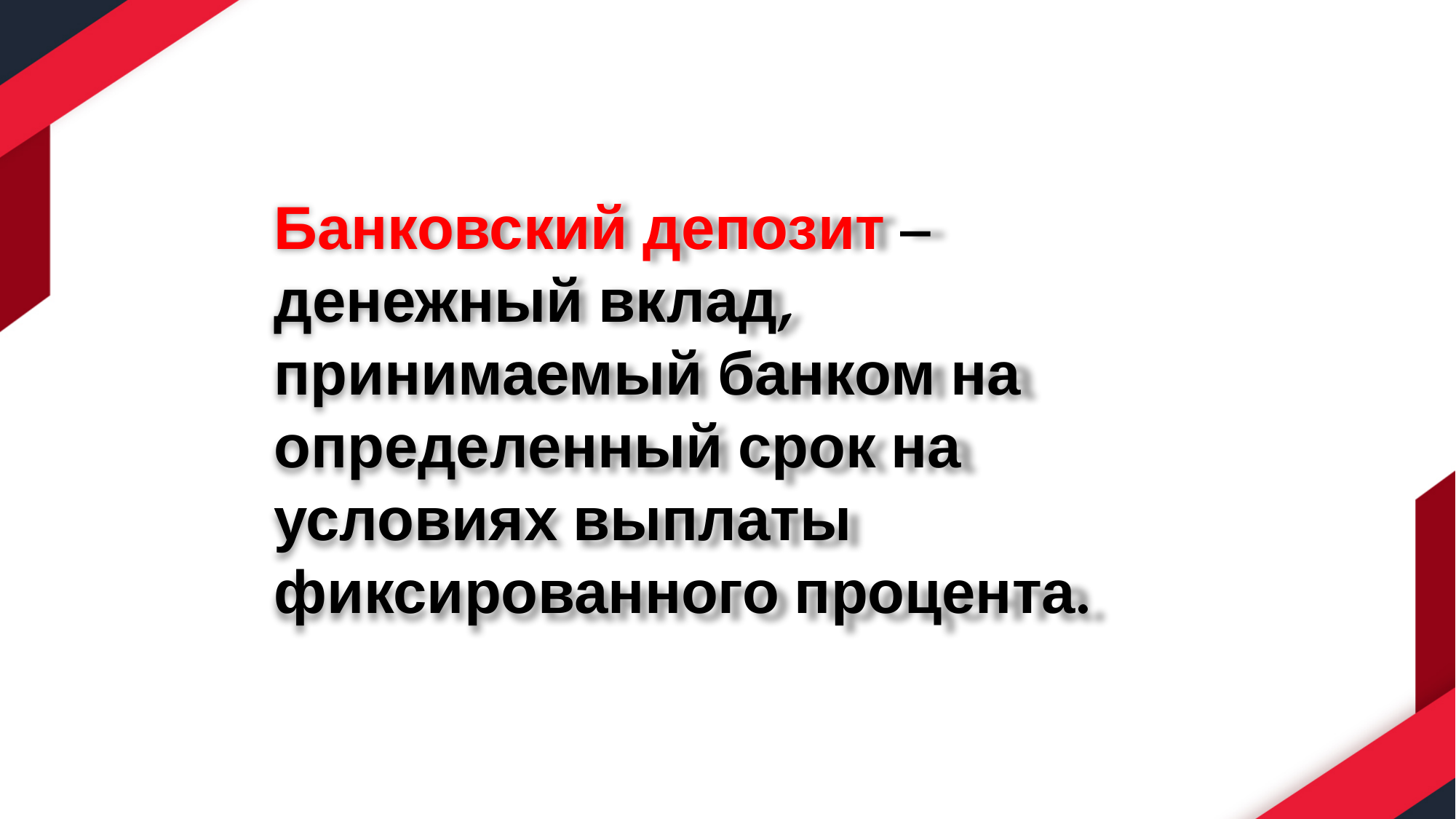

Банковский депозит – денежный вклад, принимаемый банком на определенный срок на условиях выплаты фиксированного процента.